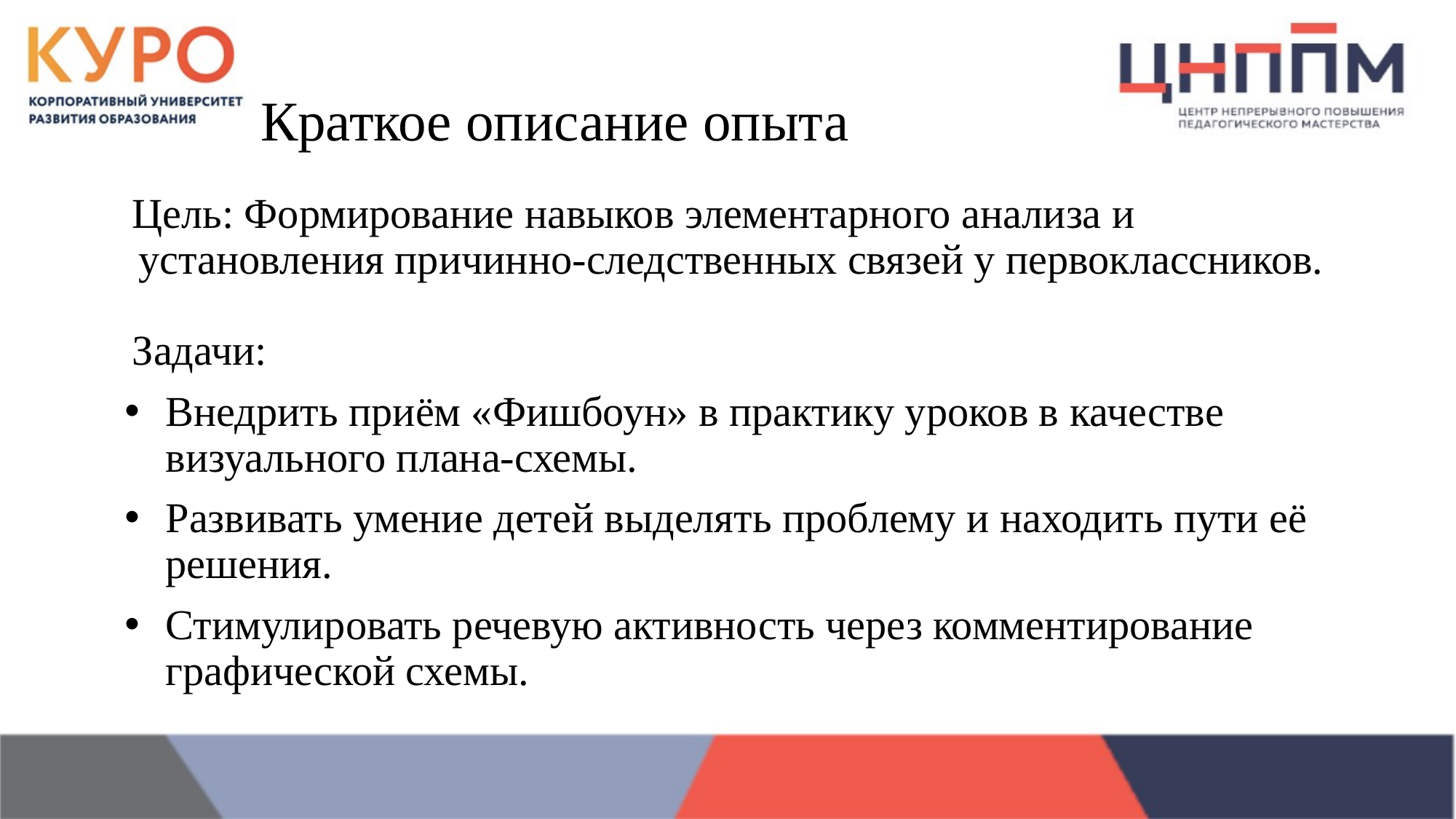

# Краткое описание опыта
Цель: Формирование навыков элементарного анализа и установления причинно-следственных связей у первоклассников.

Задачи:
Внедрить приём «Фишбоун» в практику уроков в качестве визуального плана-схемы.
Развивать умение детей выделять проблему и находить пути её решения.
Стимулировать речевую активность через комментирование графической схемы.